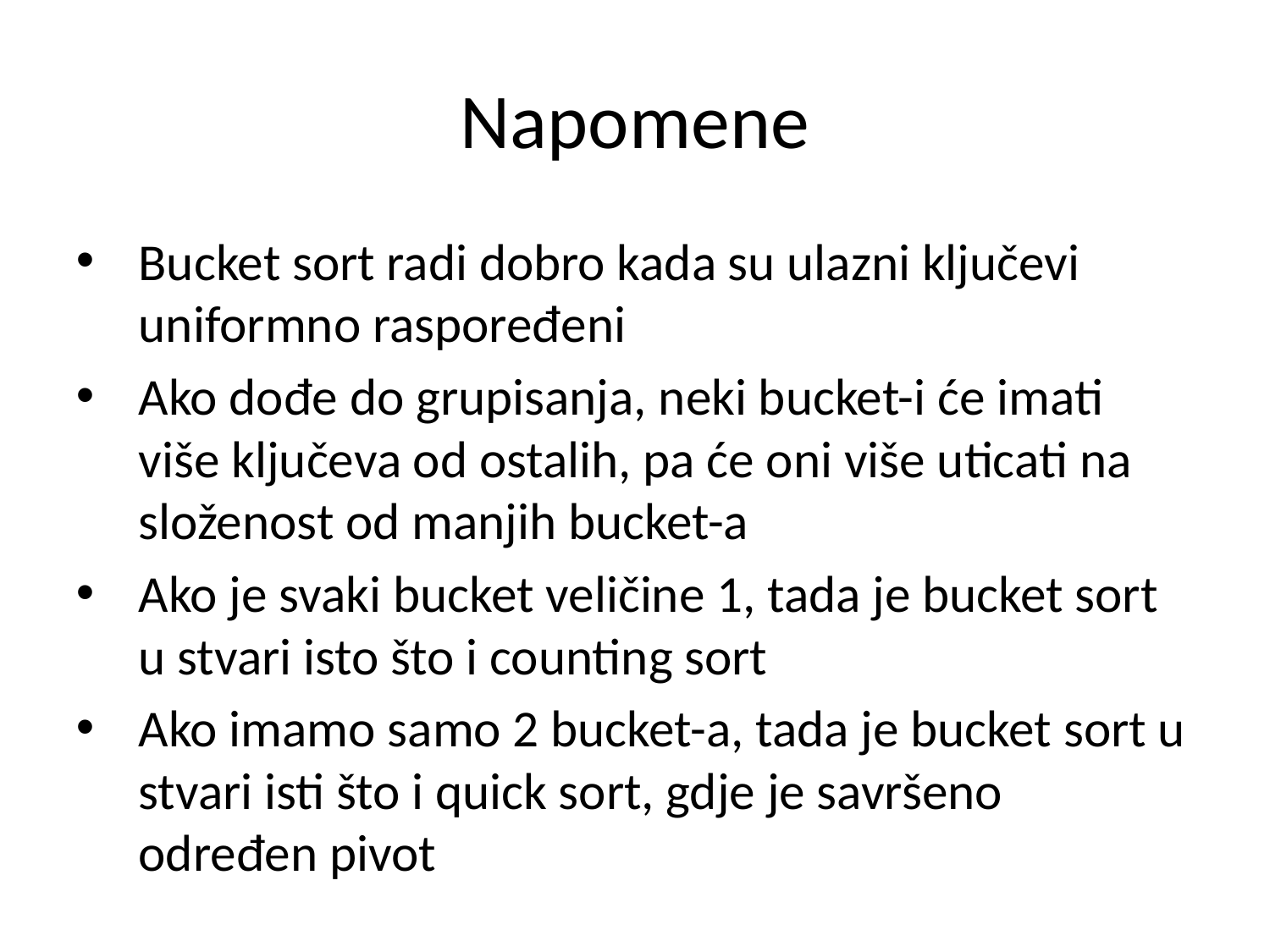

Napomene
Bucket sort radi dobro kada su ulazni ključevi uniformno raspoređeni
Ako dođe do grupisanja, neki bucket-i će imati više ključeva od ostalih, pa će oni više uticati na složenost od manjih bucket-a
Ako je svaki bucket veličine 1, tada je bucket sort u stvari isto što i counting sort
Ako imamo samo 2 bucket-a, tada je bucket sort u stvari isti što i quick sort, gdje je savršeno određen pivot